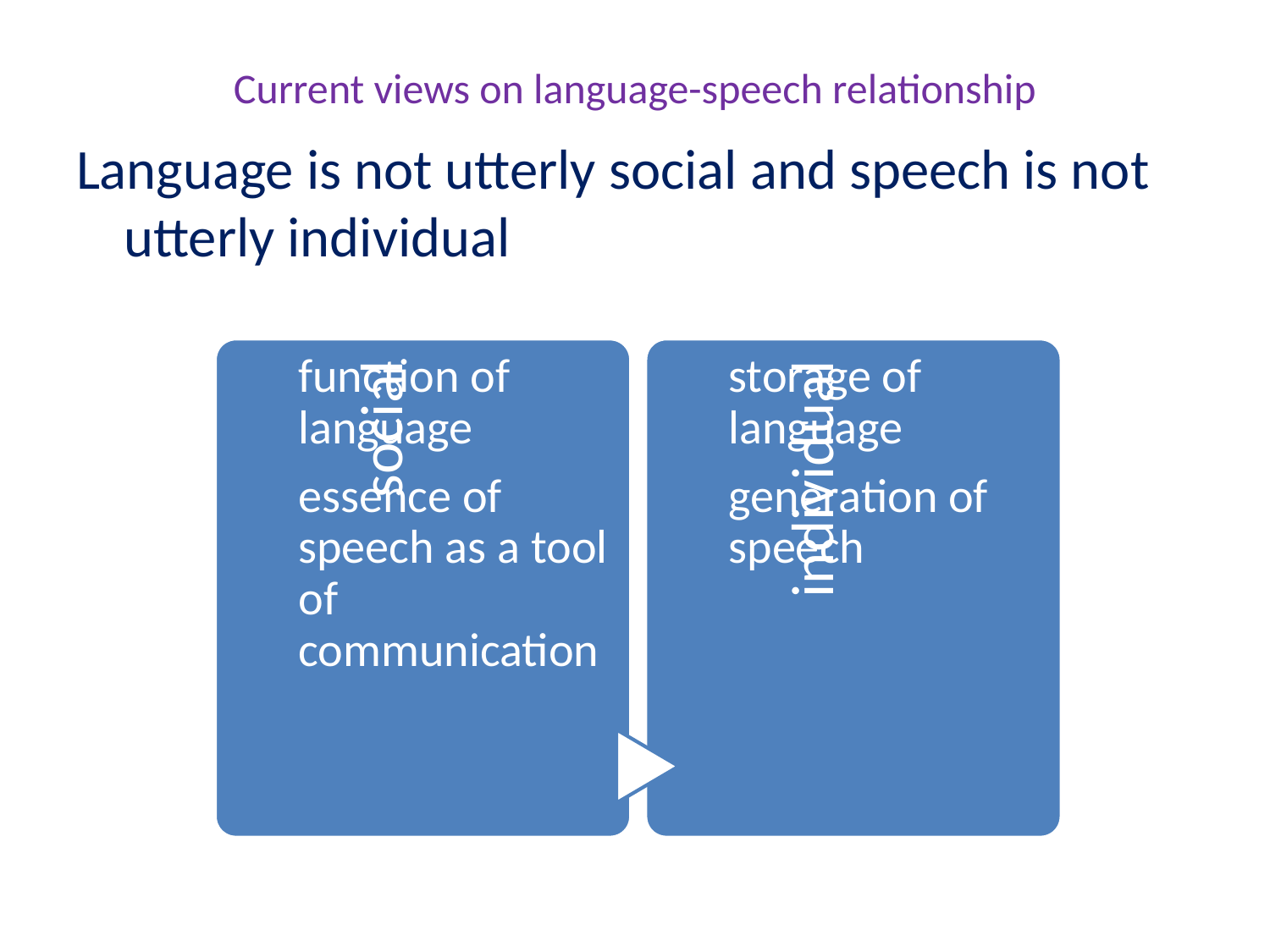

# Current views on language-speech relationship
Language is not utterly social and speech is not utterly individual

social
function of language
essence of speech as a tool of communication
individual
storage of language
generation of speech